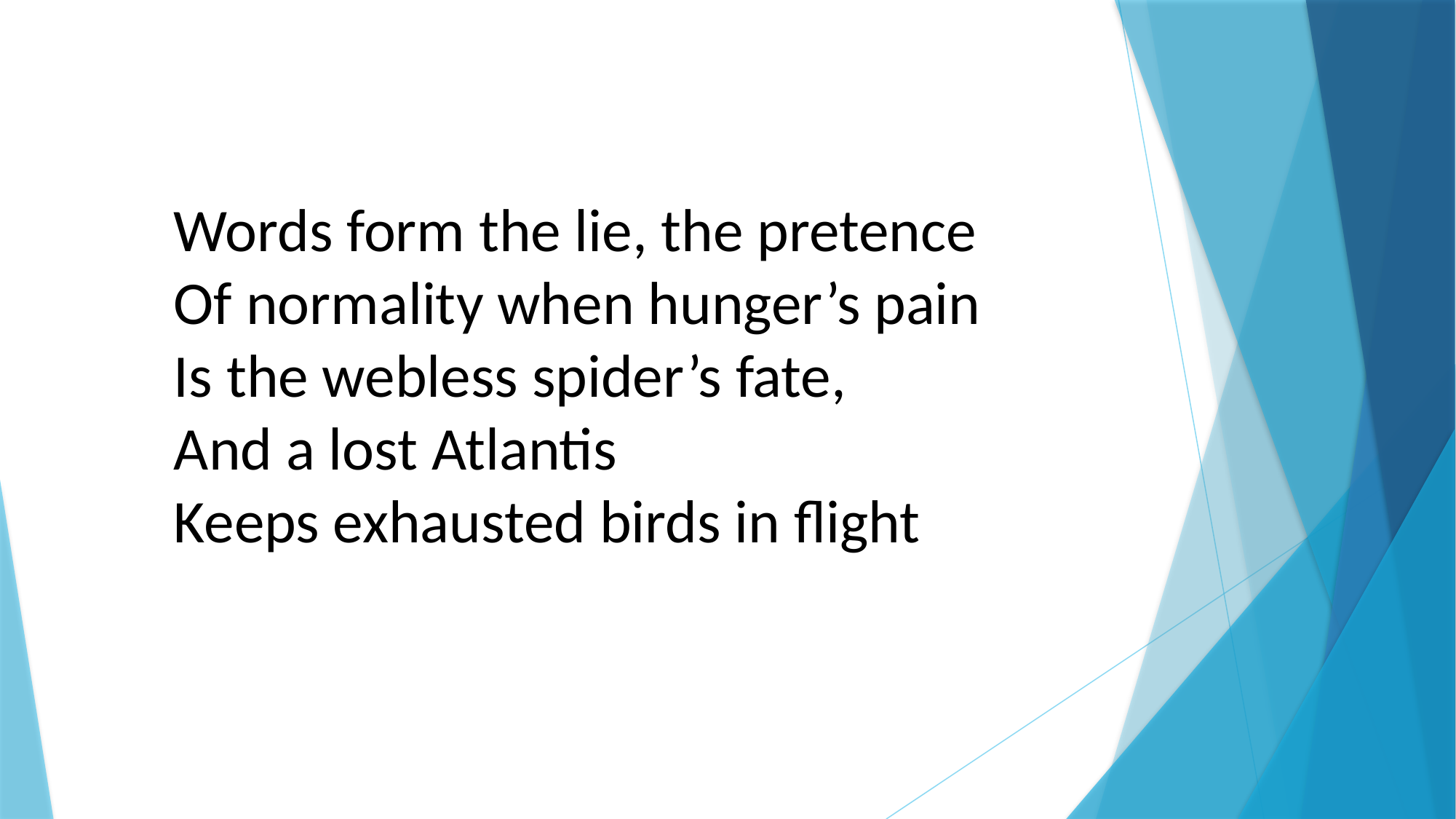

Words form the lie, the pretence
Of normality when hunger’s pain
Is the webless spider’s fate,
And a lost Atlantis
Keeps exhausted birds in flight